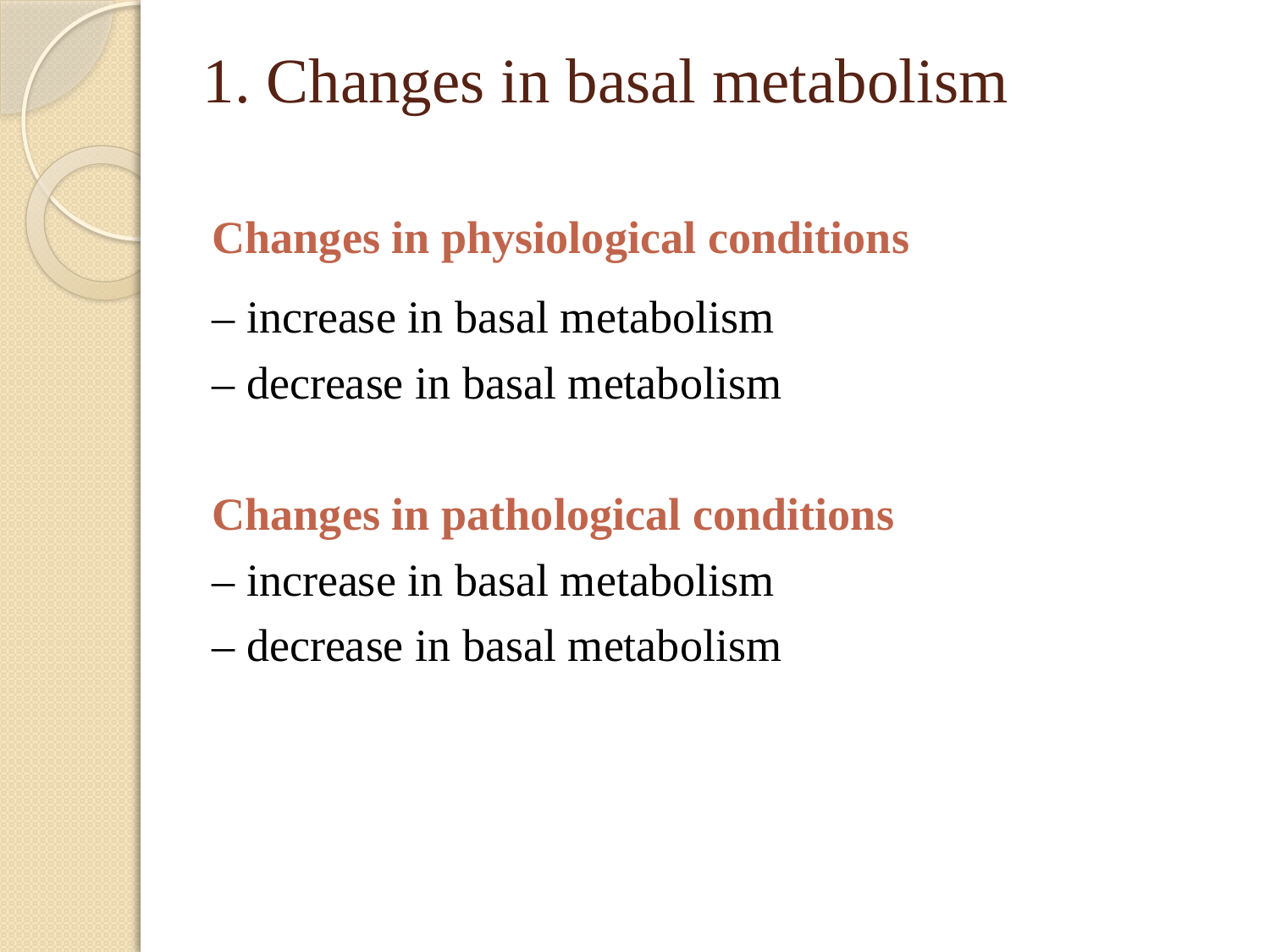

# 1. Changes in basal metabolism

Changes in physiological conditions
– increase in basal metabolism
– decrease in basal metabolism

Changes in pathological conditions
– increase in basal metabolism
– decrease in basal metabolism